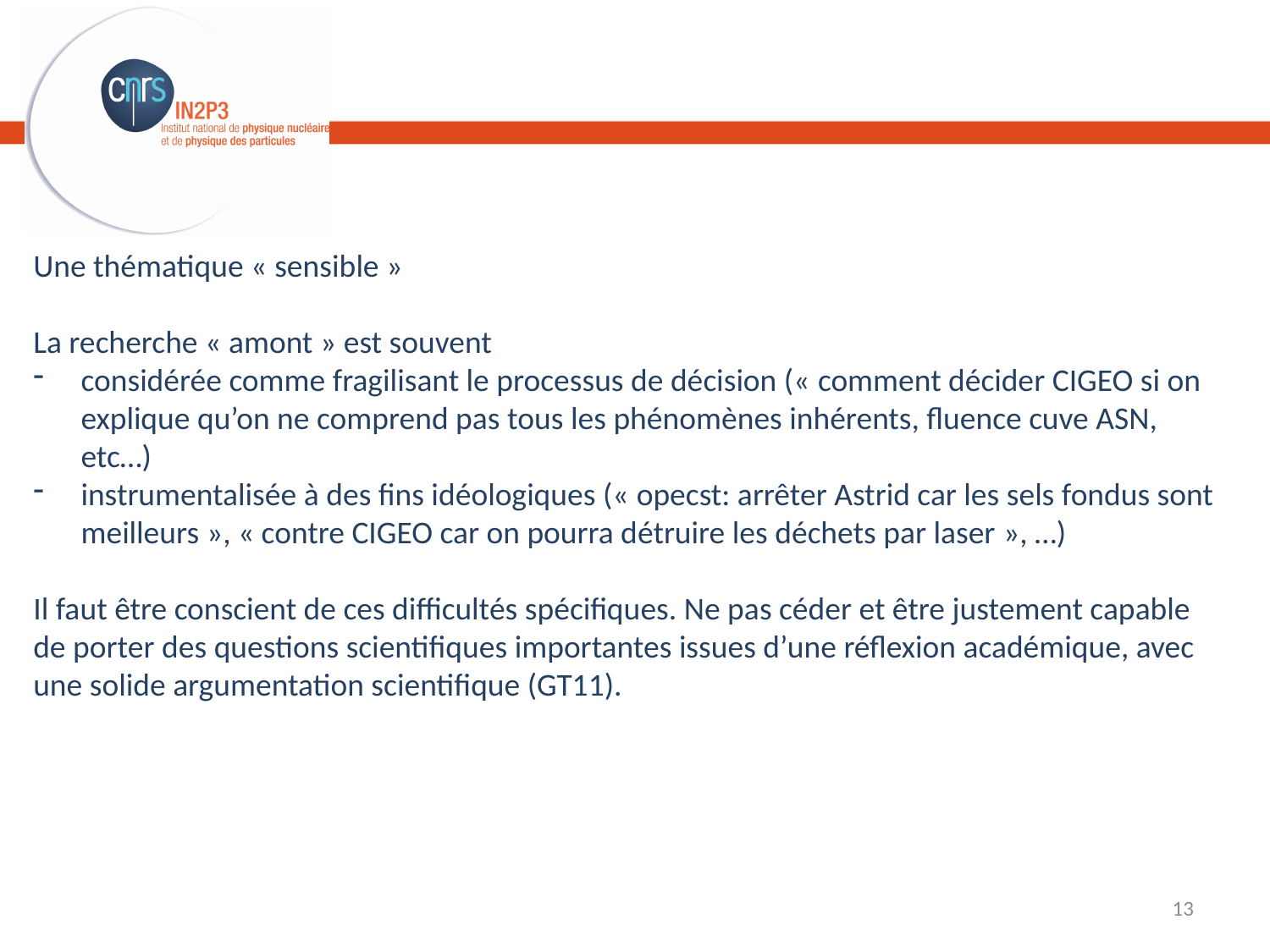

Une thématique « sensible »

La recherche « amont » est souvent
considérée comme fragilisant le processus de décision (« comment décider CIGEO si on explique qu’on ne comprend pas tous les phénomènes inhérents, fluence cuve ASN, etc…)
instrumentalisée à des fins idéologiques (« opecst: arrêter Astrid car les sels fondus sont meilleurs », « contre CIGEO car on pourra détruire les déchets par laser », …)

Il faut être conscient de ces difficultés spécifiques. Ne pas céder et être justement capable de porter des questions scientifiques importantes issues d’une réflexion académique, avec une solide argumentation scientifique (GT11).
13